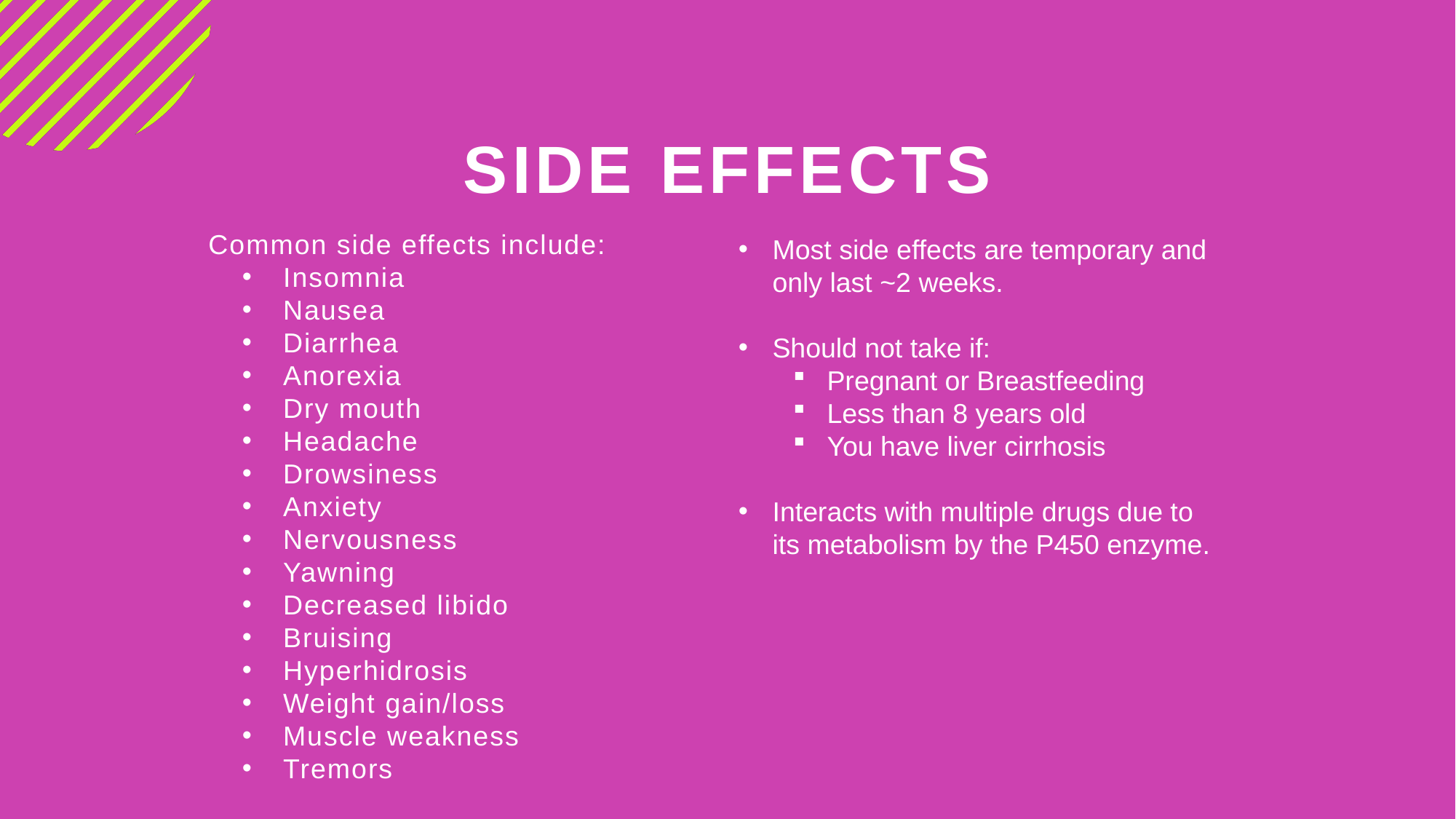

# Side effects
Common side effects include:
Insomnia
Nausea
Diarrhea
Anorexia
Dry mouth
Headache
Drowsiness
Anxiety
Nervousness
Yawning
Decreased libido
Bruising
Hyperhidrosis
Weight gain/loss
Muscle weakness
Tremors

Most side effects are temporary and only last ~2 weeks.

Should not take if:
Pregnant or Breastfeeding
Less than 8 years old
You have liver cirrhosis

Interacts with multiple drugs due to its metabolism by the P450 enzyme.